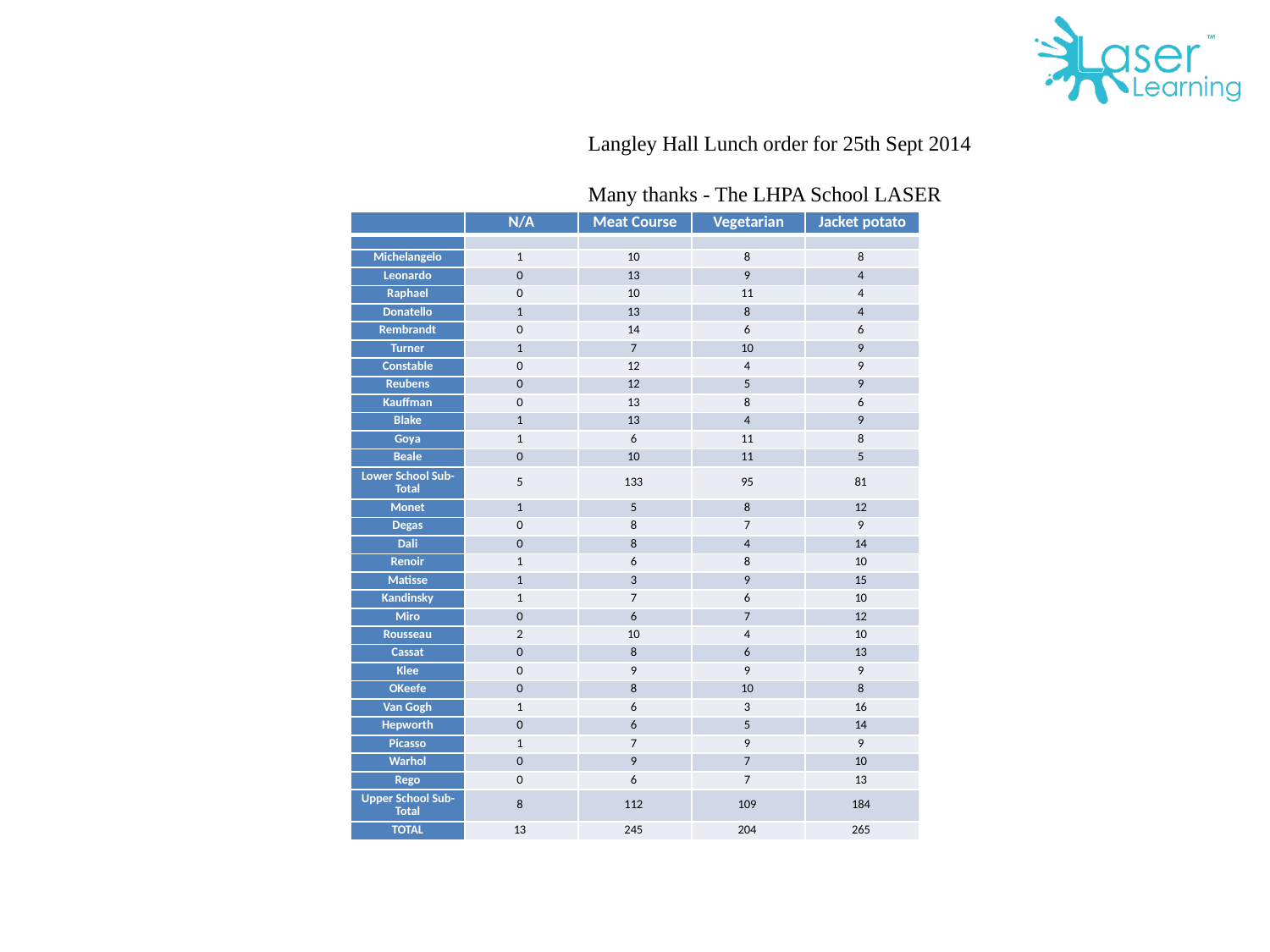

Langley Hall Lunch order for 25th Sept 2014
Many thanks - The LHPA School LASER
|  | N/A | Meat Course | Vegetarian | Jacket potato |
| --- | --- | --- | --- | --- |
|  |  |  |  |  |
| Michelangelo | 1 | 10 | 8 | 8 |
| Leonardo | 0 | 13 | 9 | 4 |
| Raphael | 0 | 10 | 11 | 4 |
| Donatello | 1 | 13 | 8 | 4 |
| Rembrandt | 0 | 14 | 6 | 6 |
| Turner | 1 | 7 | 10 | 9 |
| Constable | 0 | 12 | 4 | 9 |
| Reubens | 0 | 12 | 5 | 9 |
| Kauffman | 0 | 13 | 8 | 6 |
| Blake | 1 | 13 | 4 | 9 |
| Goya | 1 | 6 | 11 | 8 |
| Beale | 0 | 10 | 11 | 5 |
| Lower School Sub-Total | 5 | 133 | 95 | 81 |
| Monet | 1 | 5 | 8 | 12 |
| Degas | 0 | 8 | 7 | 9 |
| Dali | 0 | 8 | 4 | 14 |
| Renoir | 1 | 6 | 8 | 10 |
| Matisse | 1 | 3 | 9 | 15 |
| Kandinsky | 1 | 7 | 6 | 10 |
| Miro | 0 | 6 | 7 | 12 |
| Rousseau | 2 | 10 | 4 | 10 |
| Cassat | 0 | 8 | 6 | 13 |
| Klee | 0 | 9 | 9 | 9 |
| OKeefe | 0 | 8 | 10 | 8 |
| Van Gogh | 1 | 6 | 3 | 16 |
| Hepworth | 0 | 6 | 5 | 14 |
| Picasso | 1 | 7 | 9 | 9 |
| Warhol | 0 | 9 | 7 | 10 |
| Rego | 0 | 6 | 7 | 13 |
| Upper School Sub-Total | 8 | 112 | 109 | 184 |
| TOTAL | 13 | 245 | 204 | 265 |